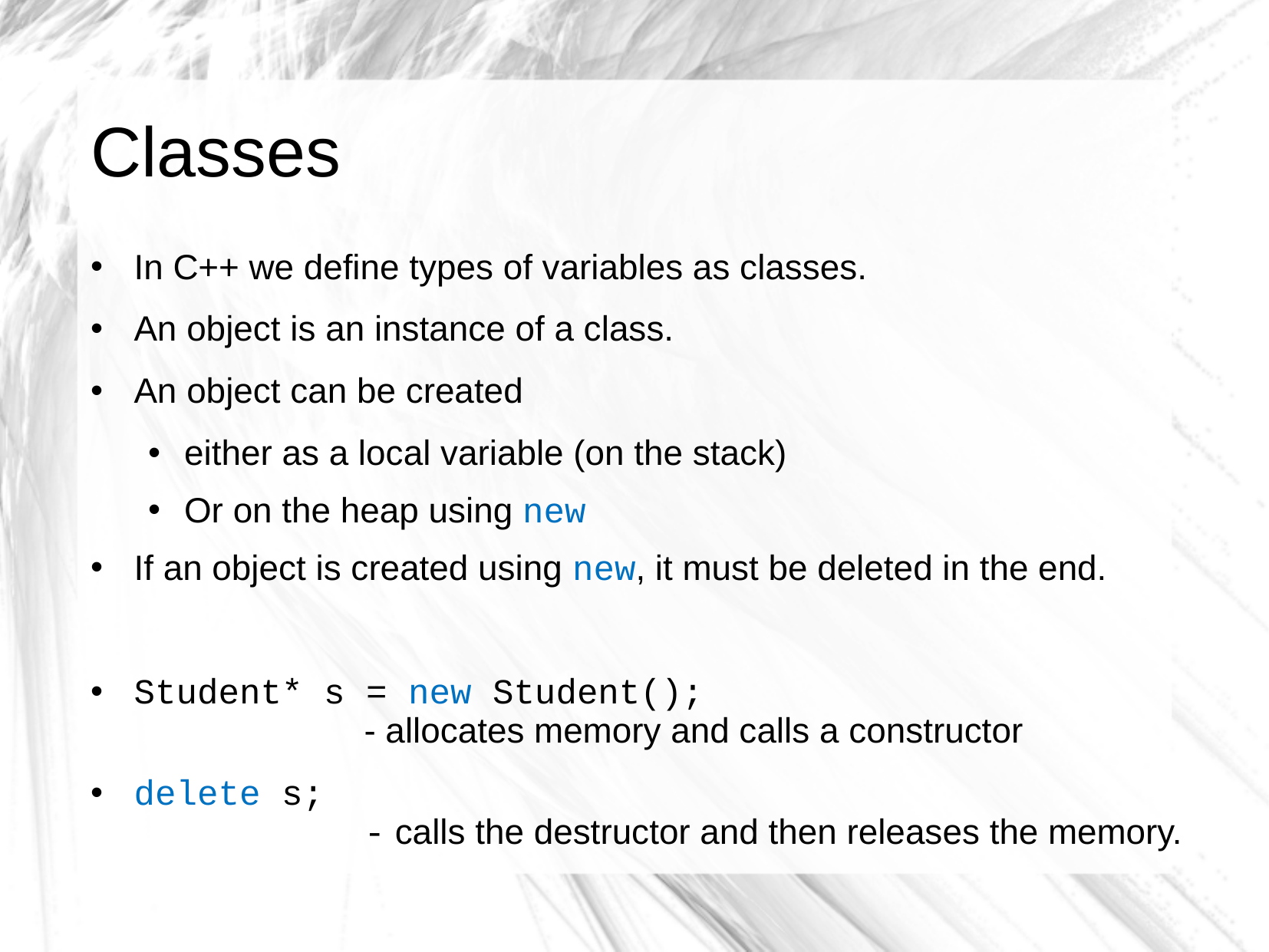

# Classes
In C++ we define types of variables as classes.
An object is an instance of a class.
An object can be created
either as a local variable (on the stack)
Or on the heap using new
If an object is created using new, it must be deleted in the end.

Student* s = new Student();
		- allocates memory and calls a constructor
delete s;
		- calls the destructor and then releases the memory.